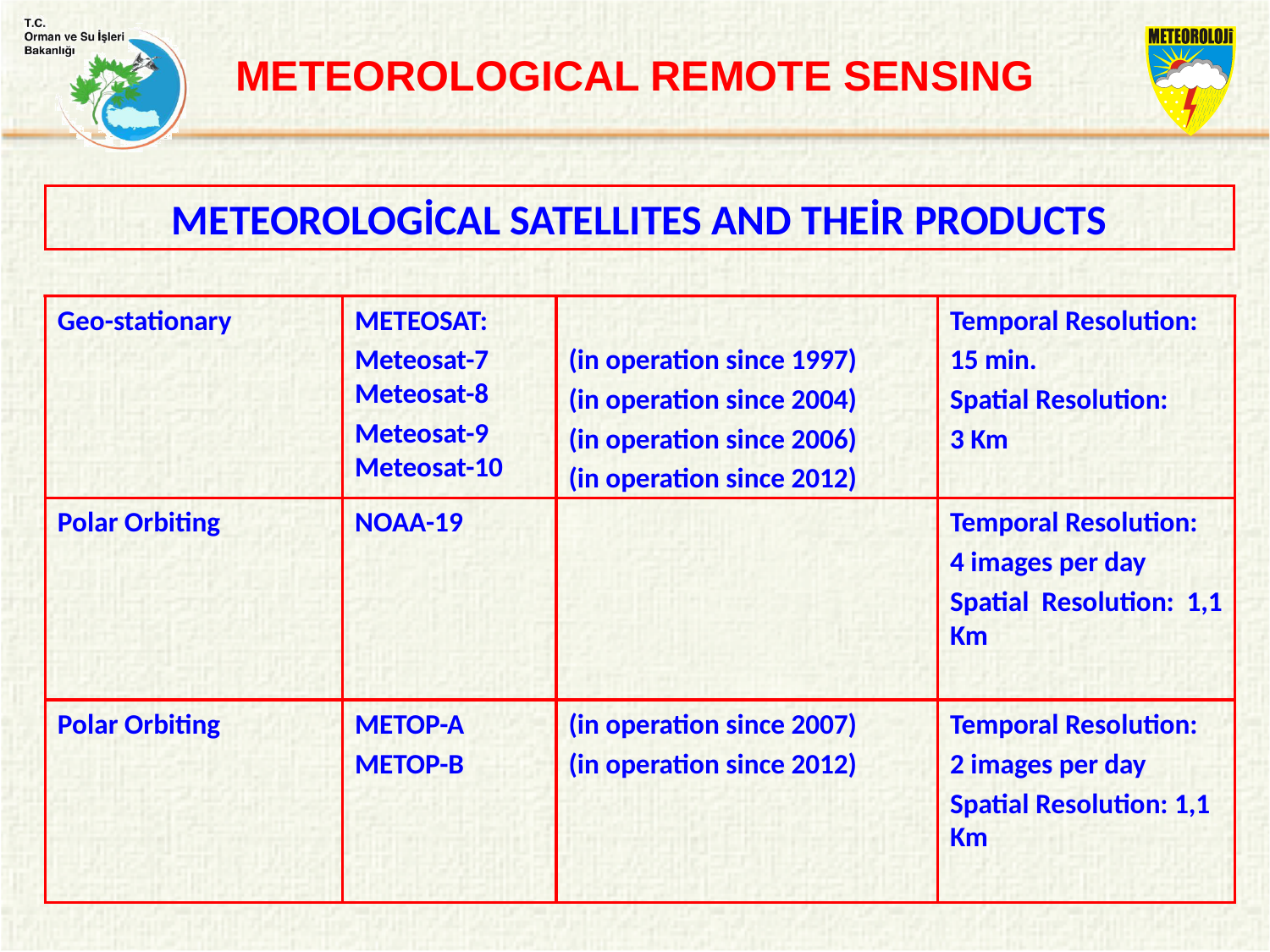

METEOROLOGICAL REMOTE SENSING
METEOROLOGİCAL SATELLITES AND THEİR PRODUCTS
Geo-stationary

METEOSAT:
Meteosat-7 Meteosat-8
Meteosat-9 Meteosat-10

(in operation since 1997)
(in operation since 2004)
(in operation since 2006)
(in operation since 2012)

Temporal Resolution:
15 min.
Spatial Resolution:
3 Km

Polar Orbiting
NOAA-19

Temporal Resolution:
4 images per day
Spatial Resolution: 1,1 Km

Polar Orbiting
METOP-A
METOP-B

(in operation since 2007)
(in operation since 2012)
Temporal Resolution:
2 images per day
Spatial Resolution: 1,1 Km